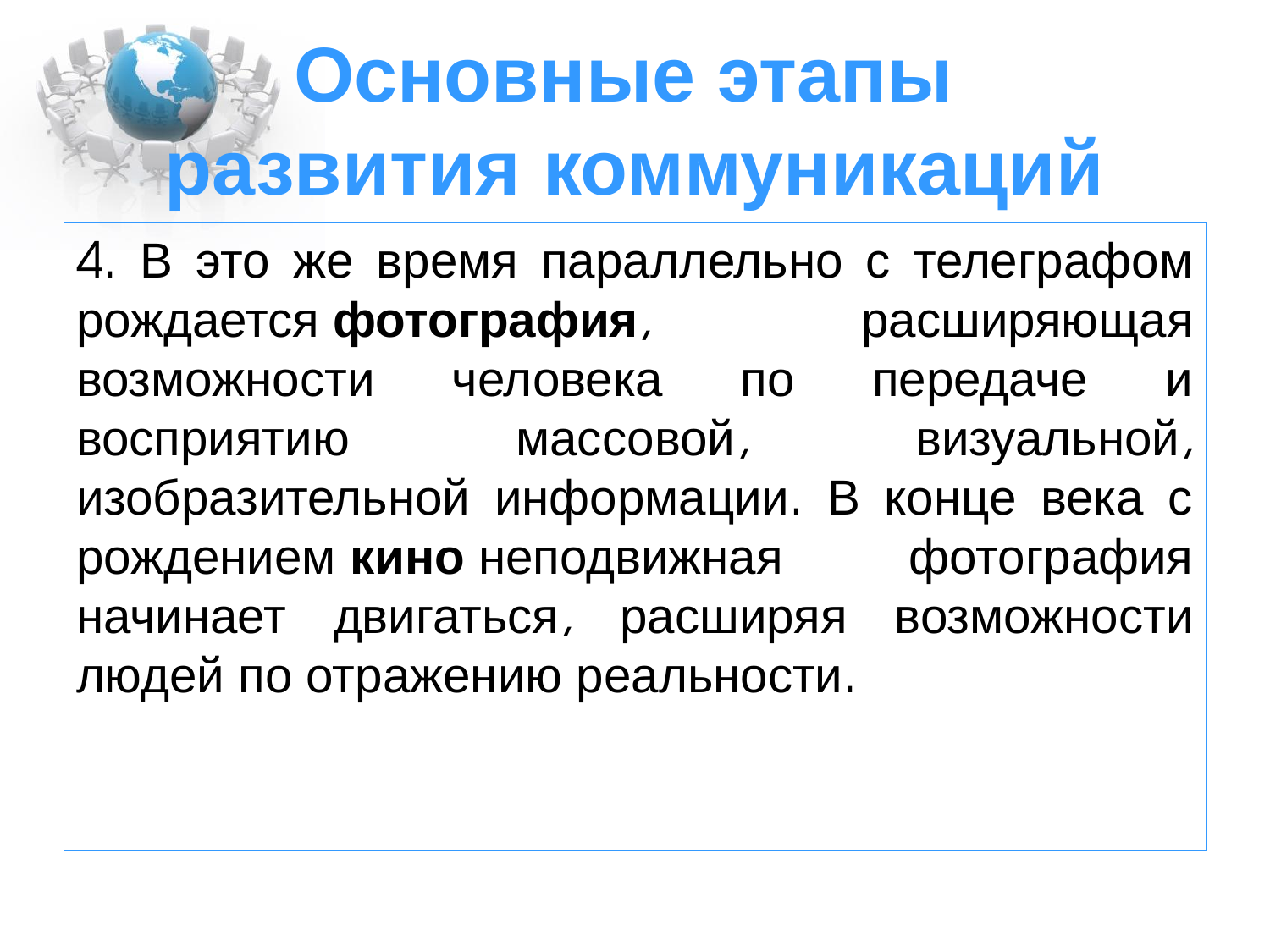

# Основные этапы развития коммуникаций
4. В это же время параллельно с телеграфом рождается фотография, расширяющая возможности человека по передаче и восприятию массовой, визуальной, изобразительной информации. В конце века с рождением кино неподвижная фотография начинает двигаться, расширяя возможности людей по отражению реальности.